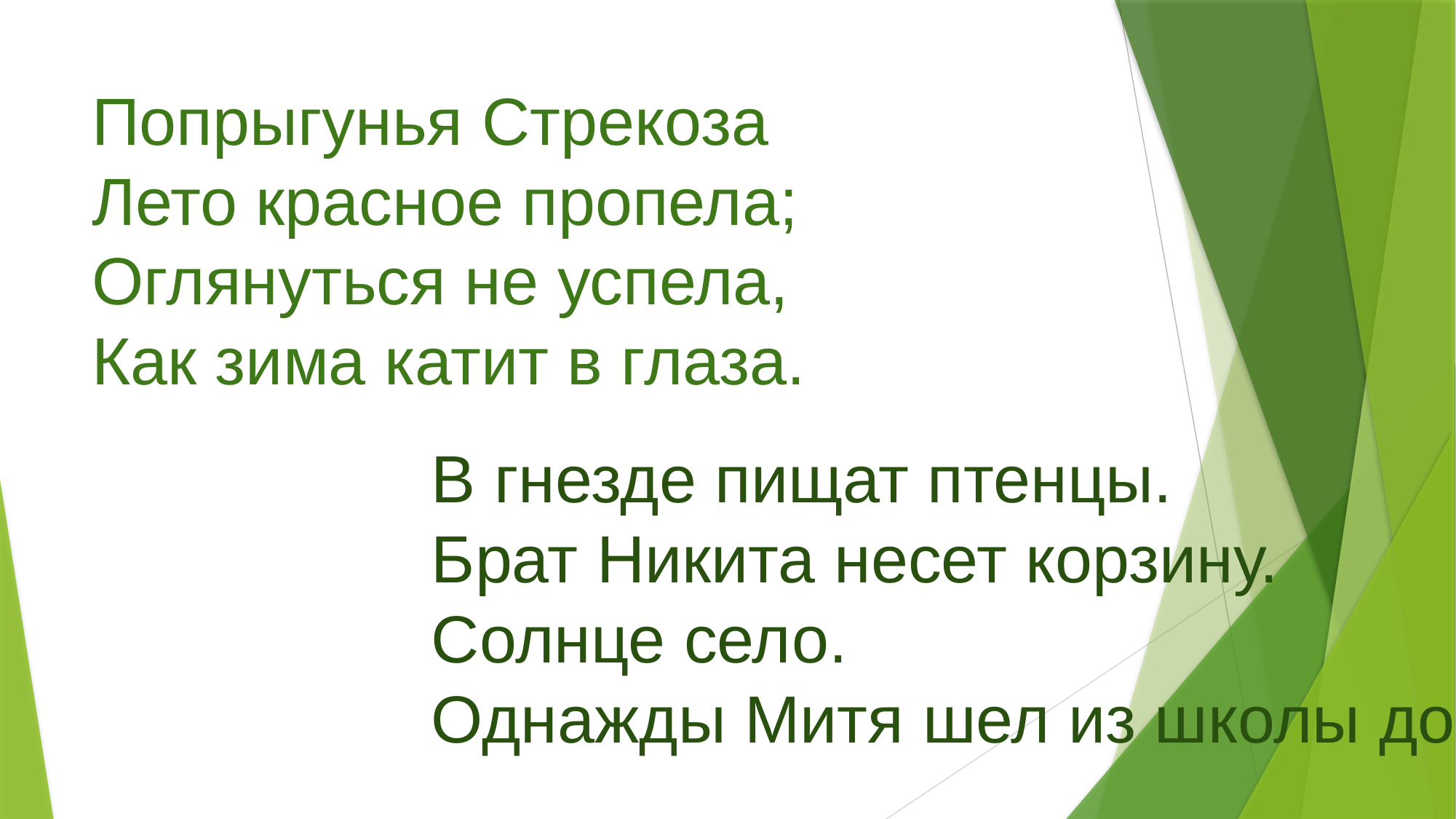

# Попрыгунья Стрекоза Лето красное пропела; Оглянуться не успела, Как зима катит в глаза.
В гнезде пищат птенцы.
Брат Никита несет корзину.
Солнце село.
Однажды Митя шел из школы домой.